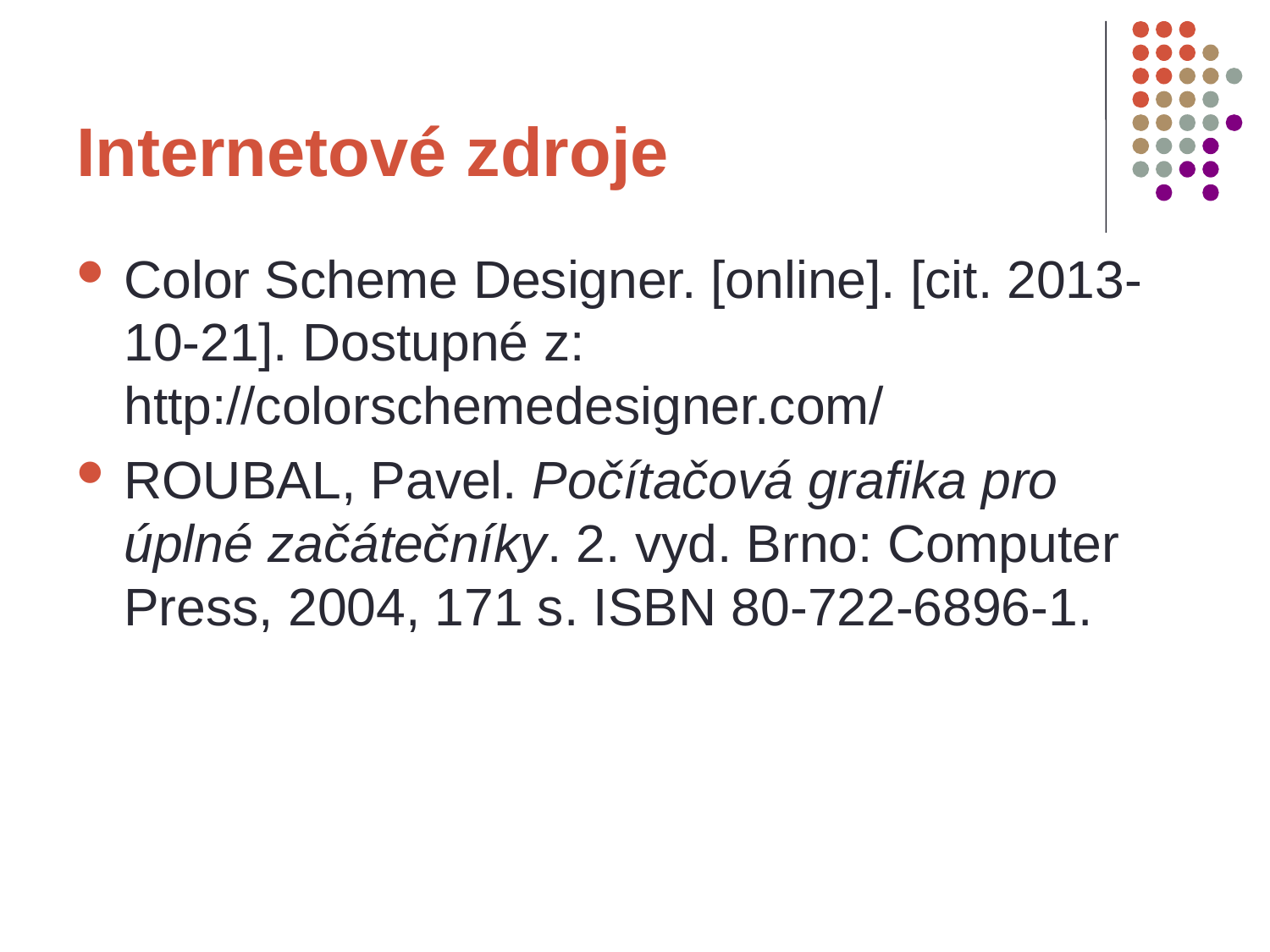

# Internetové zdroje
Color Scheme Designer. [online]. [cit. 2013-10-21]. Dostupné z: http://colorschemedesigner.com/
ROUBAL, Pavel. Počítačová grafika pro úplné začátečníky. 2. vyd. Brno: Computer Press, 2004, 171 s. ISBN 80-722-6896-1.